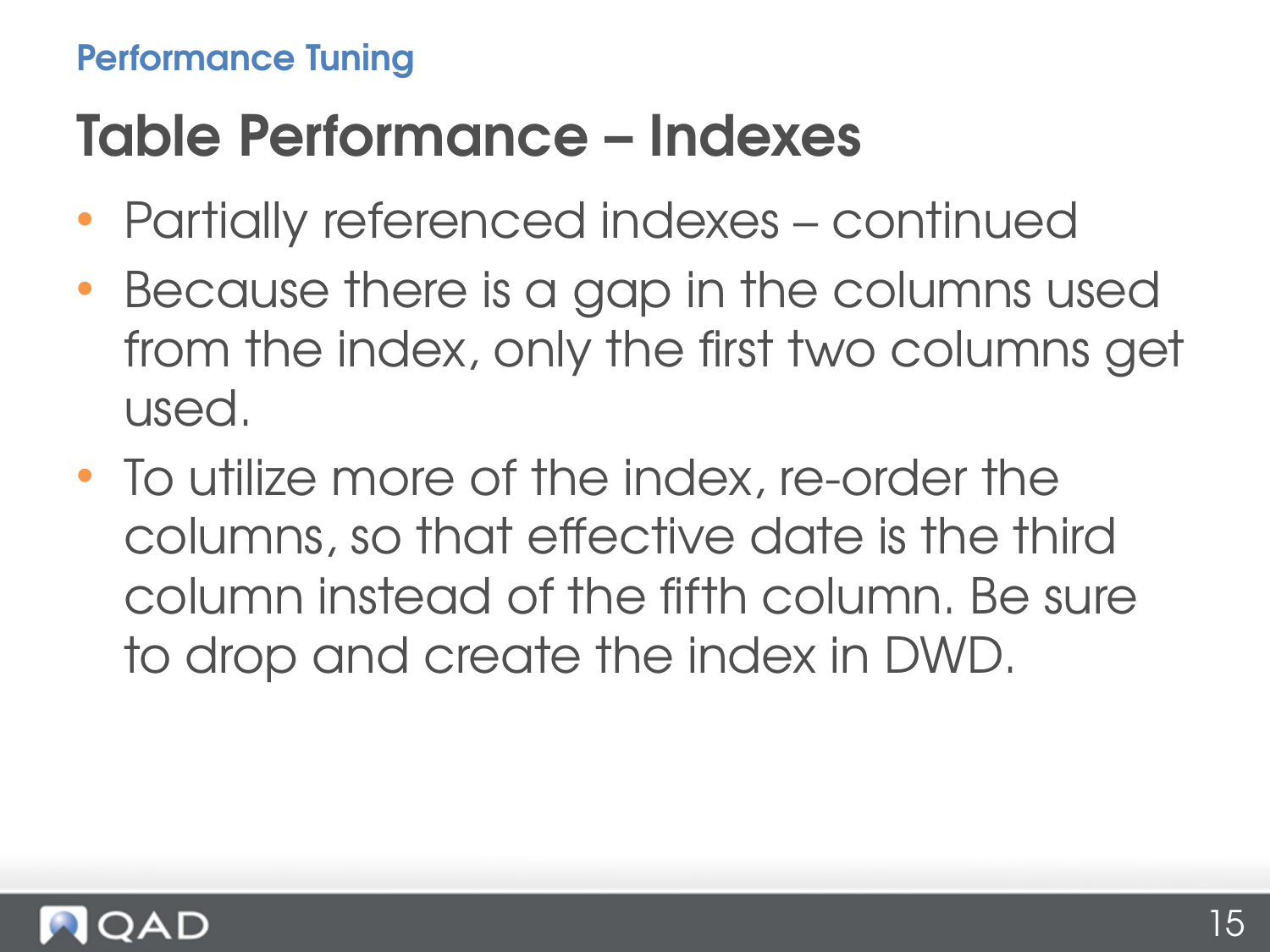

Performance Tuning
Table Performance – Indexes
Partially referenced indexes – continued
Because there is a gap in the columns used from the index, only the first two columns get used.
To utilize more of the index, re-order the columns, so that effective date is the third column instead of the fifth column. Be sure to drop and create the index in DWD.

15